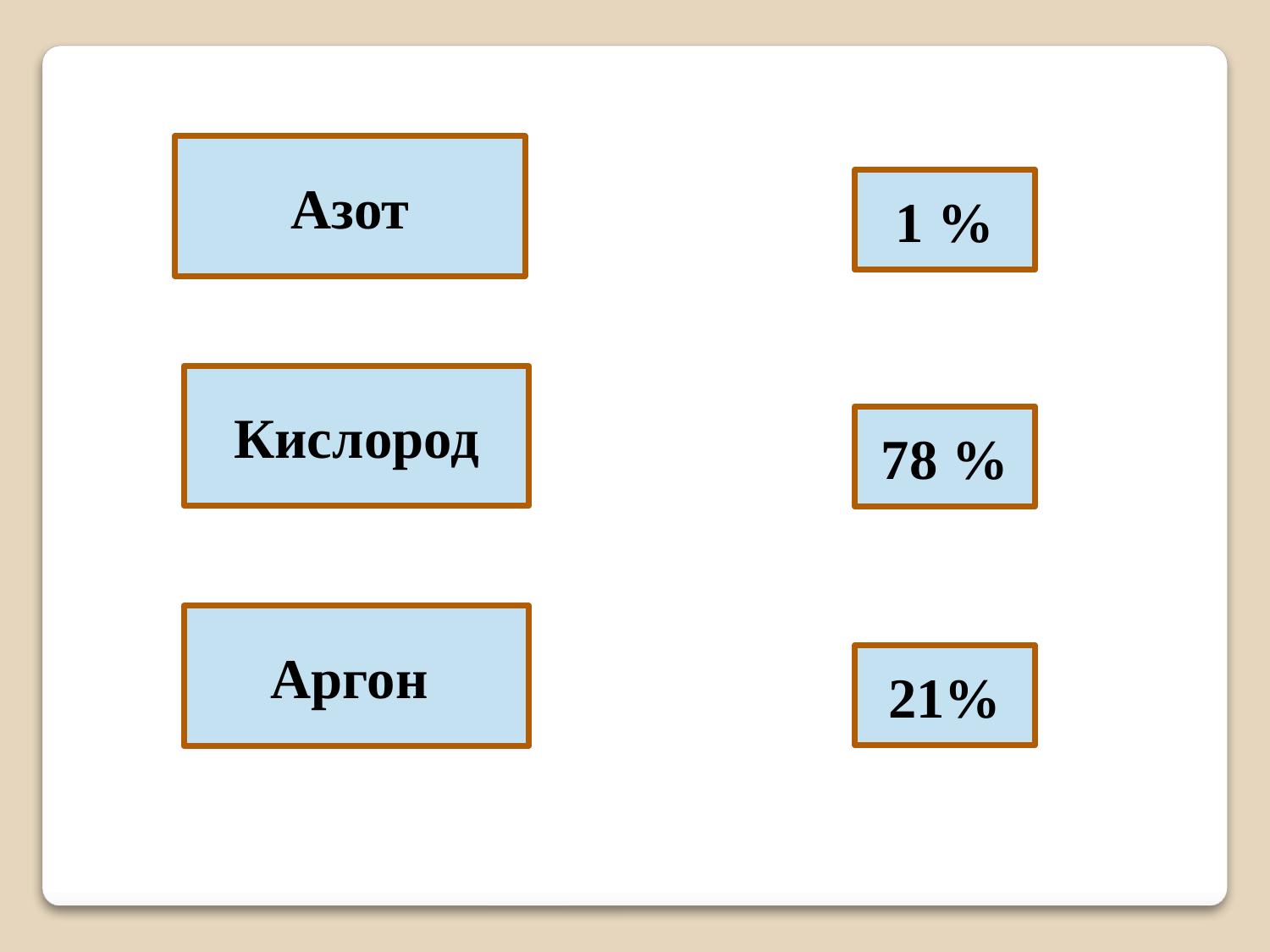

Азот
1 %
Кислород
78 %
Аргон
21%